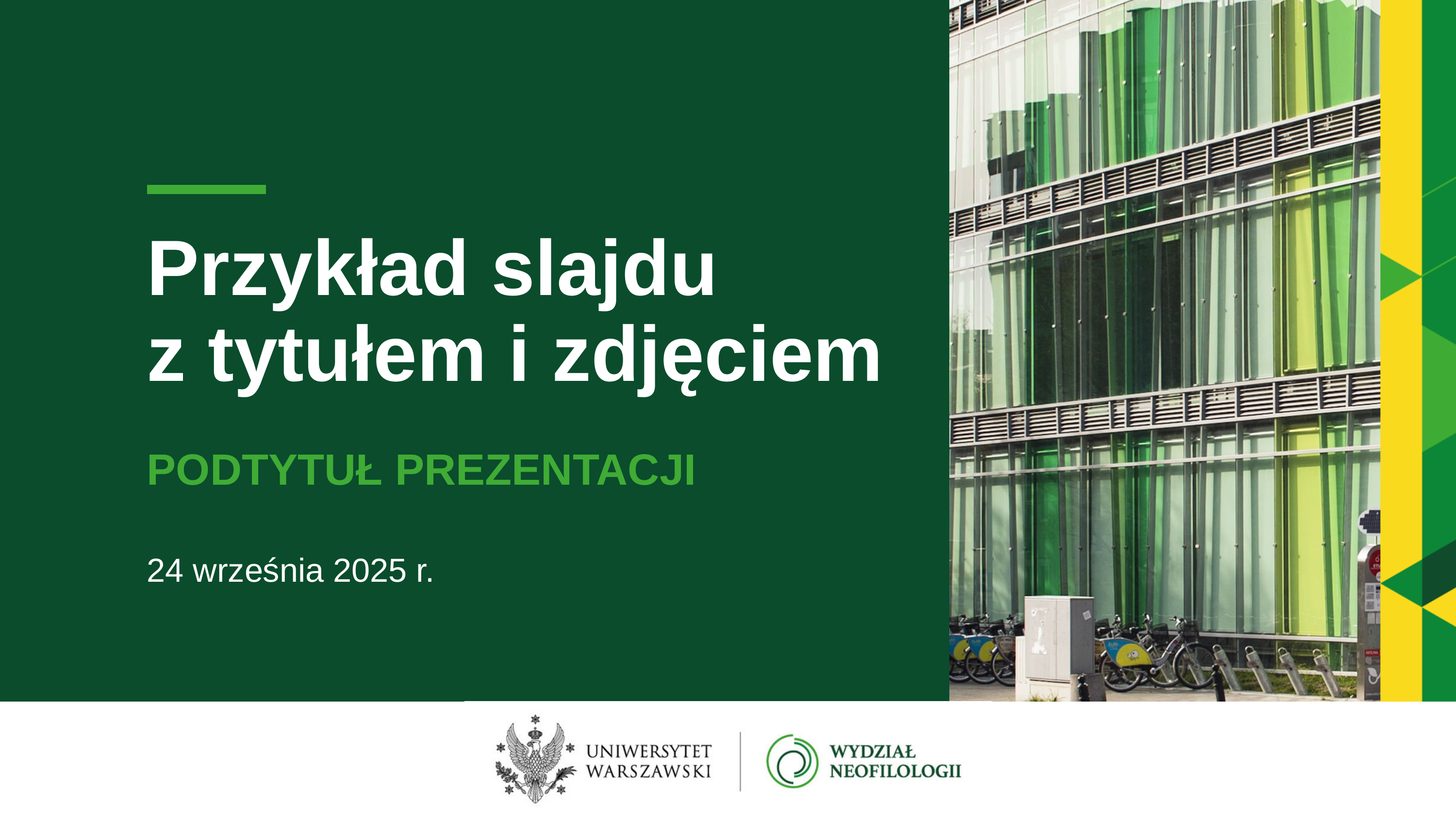

Przykład slajdu
z tytułem i zdjęciem
PODTYTUŁ PREZENTACJI
24 września 2025 r.